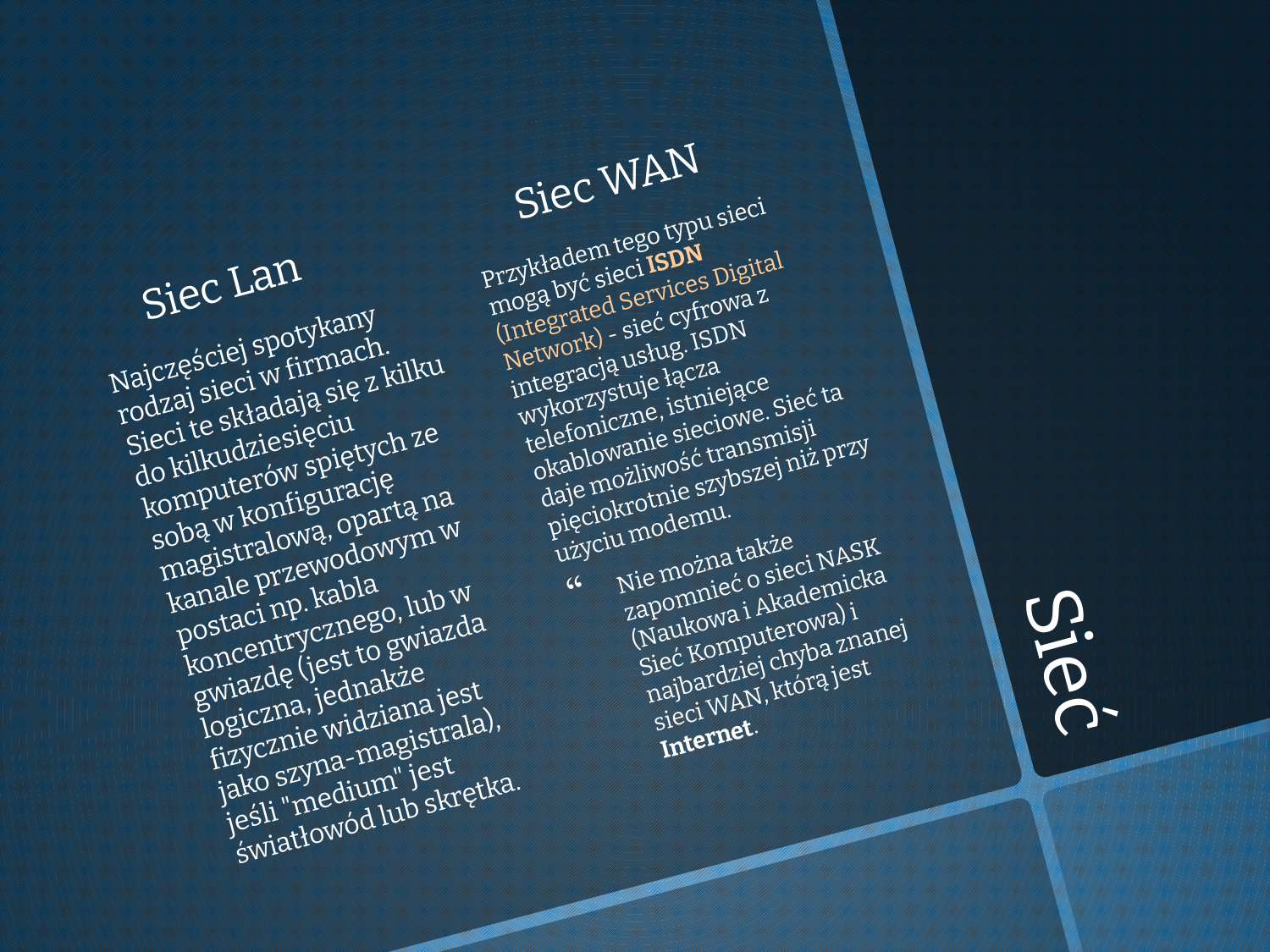

Siec WAN
Siec Lan
Przykładem tego typu sieci mogą być sieci ISDN (Integrated Services Digital Network) - sieć cyfrowa z integracją usług. ISDN wykorzystuje łącza telefoniczne, istniejące okablowanie sieciowe. Sieć ta daje możliwość transmisji pięciokrotnie szybszej niż przy użyciu modemu.
Nie można także zapomnieć o sieci NASK (Naukowa i Akademicka Sieć Komputerowa) i najbardziej chyba znanej sieci WAN, którą jest Internet.

Najczęściej spotykany rodzaj sieci w firmach. Sieci te składają się z kilku do kilkudziesięciu komputerów spiętych ze sobą w konfigurację magistralową, opartą na kanale przewodowym w postaci np. kabla koncentrycznego, lub w gwiazdę (jest to gwiazda logiczna, jednakże fizycznie widziana jest jako szyna-magistrala), jeśli "medium" jest światłowód lub skrętka.

# Sieć